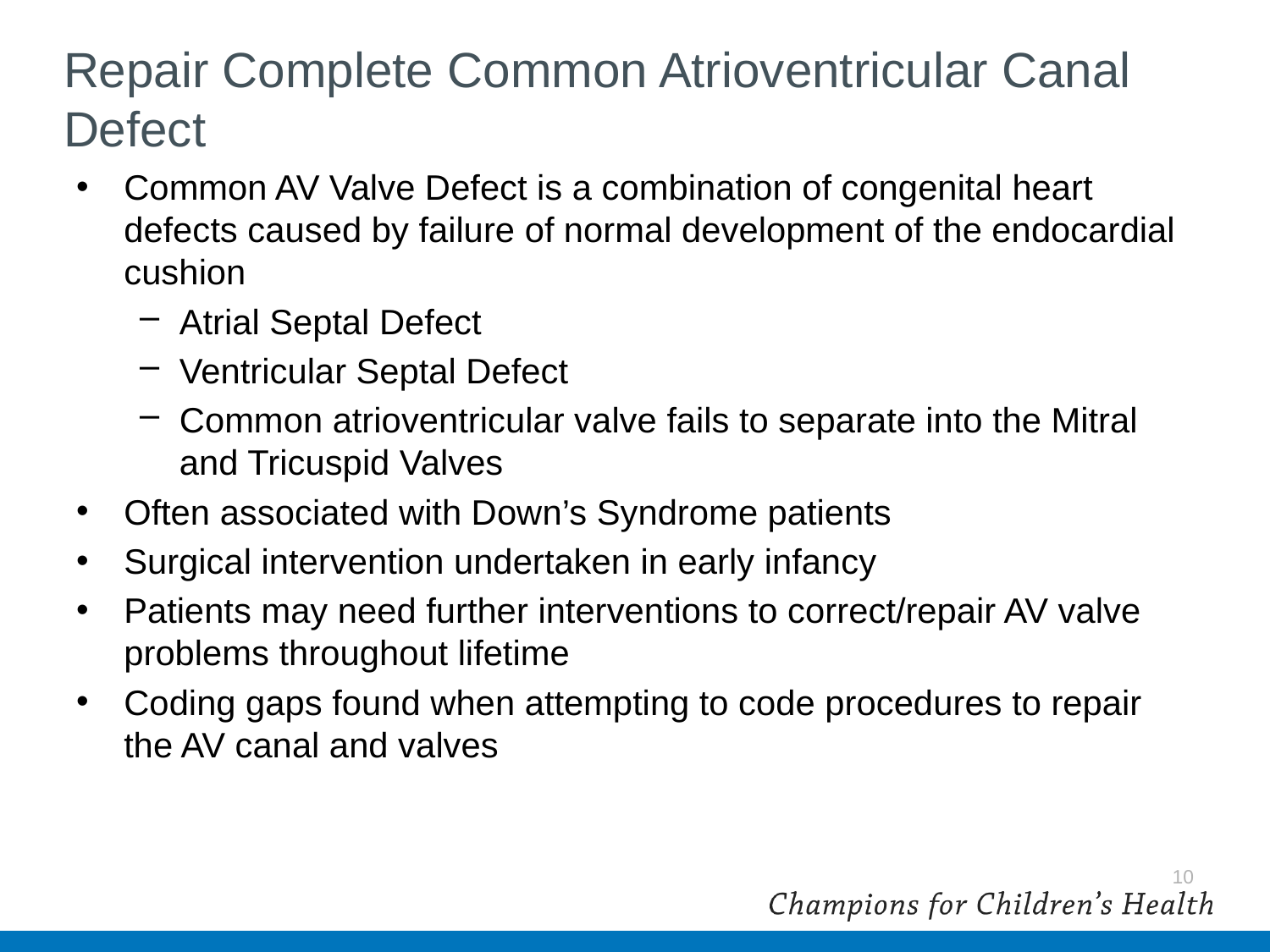

# Repair Complete Common Atrioventricular Canal Defect
Common AV Valve Defect is a combination of congenital heart defects caused by failure of normal development of the endocardial cushion
Atrial Septal Defect
Ventricular Septal Defect
Common atrioventricular valve fails to separate into the Mitral and Tricuspid Valves
Often associated with Down’s Syndrome patients
Surgical intervention undertaken in early infancy
Patients may need further interventions to correct/repair AV valve problems throughout lifetime
Coding gaps found when attempting to code procedures to repair the AV canal and valves

10